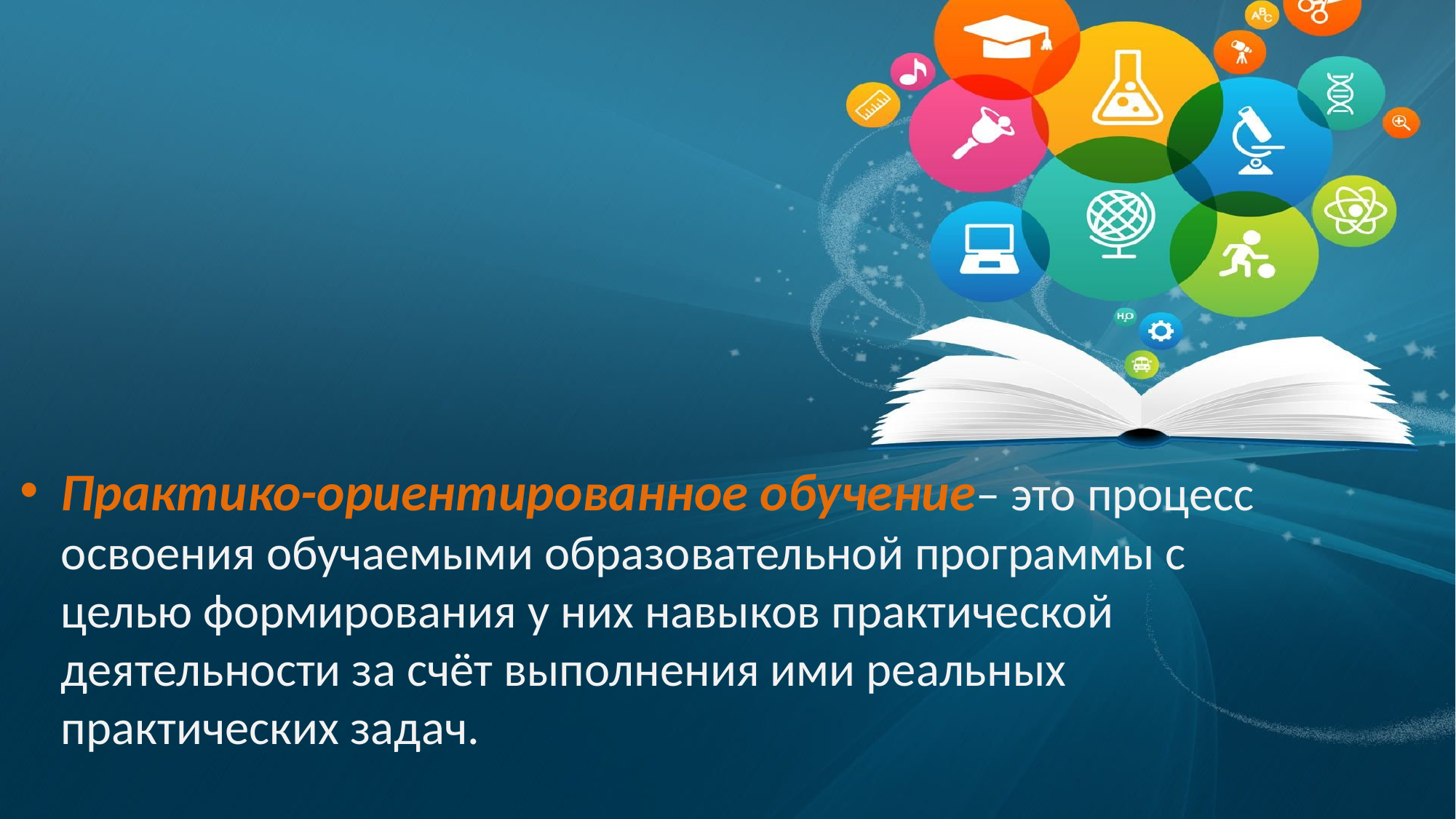

#
Практико-ориентированное обучение– это процесс освоения обучаемыми образовательной программы с целью формирования у них навыков практической деятельности за счёт выполнения ими реальных практических задач.